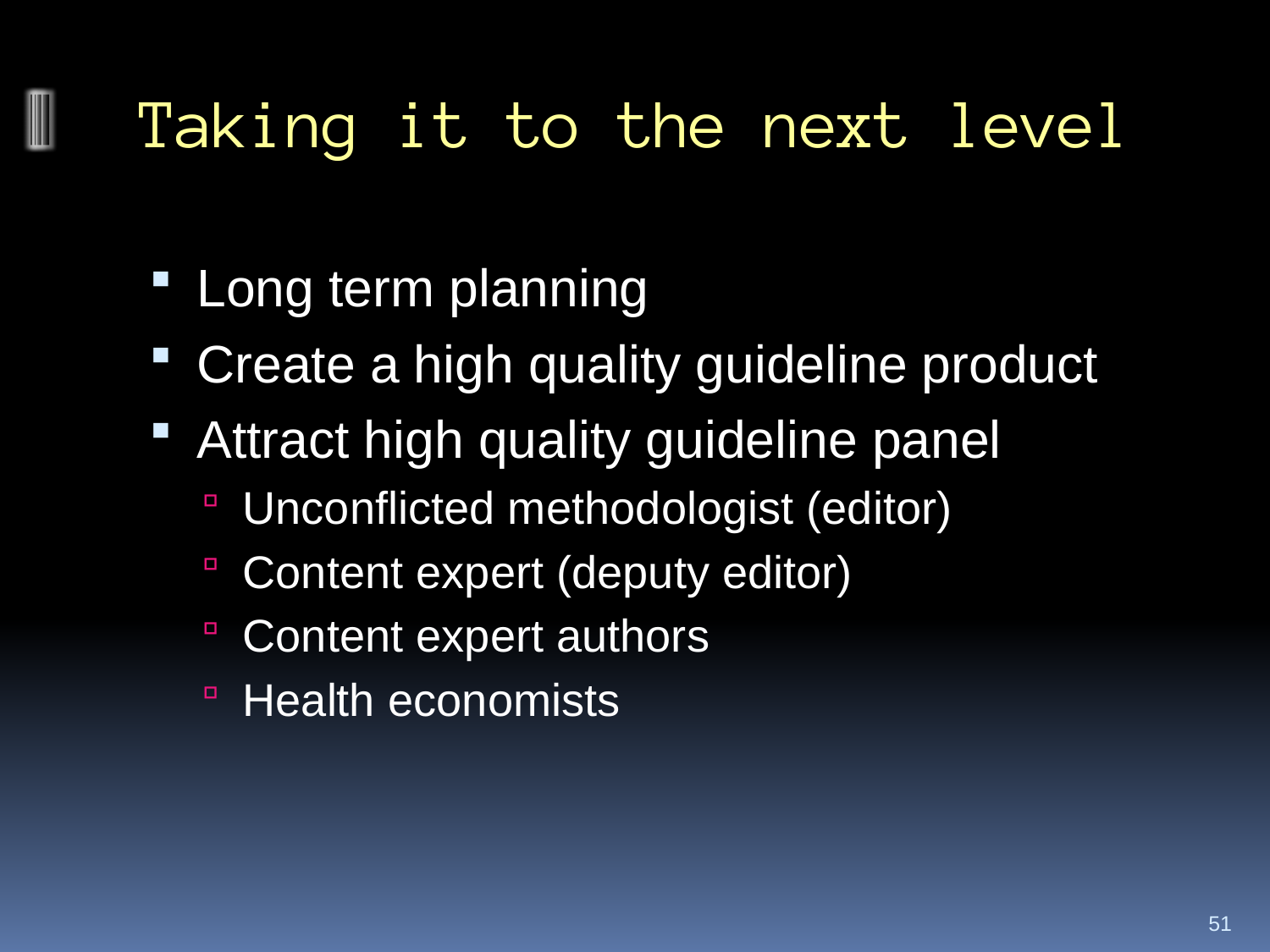

# Taking it to the next level
Long term planning
Create a high quality guideline product
Attract high quality guideline panel
Unconflicted methodologist (editor)
Content expert (deputy editor)
Content expert authors
Health economists
51